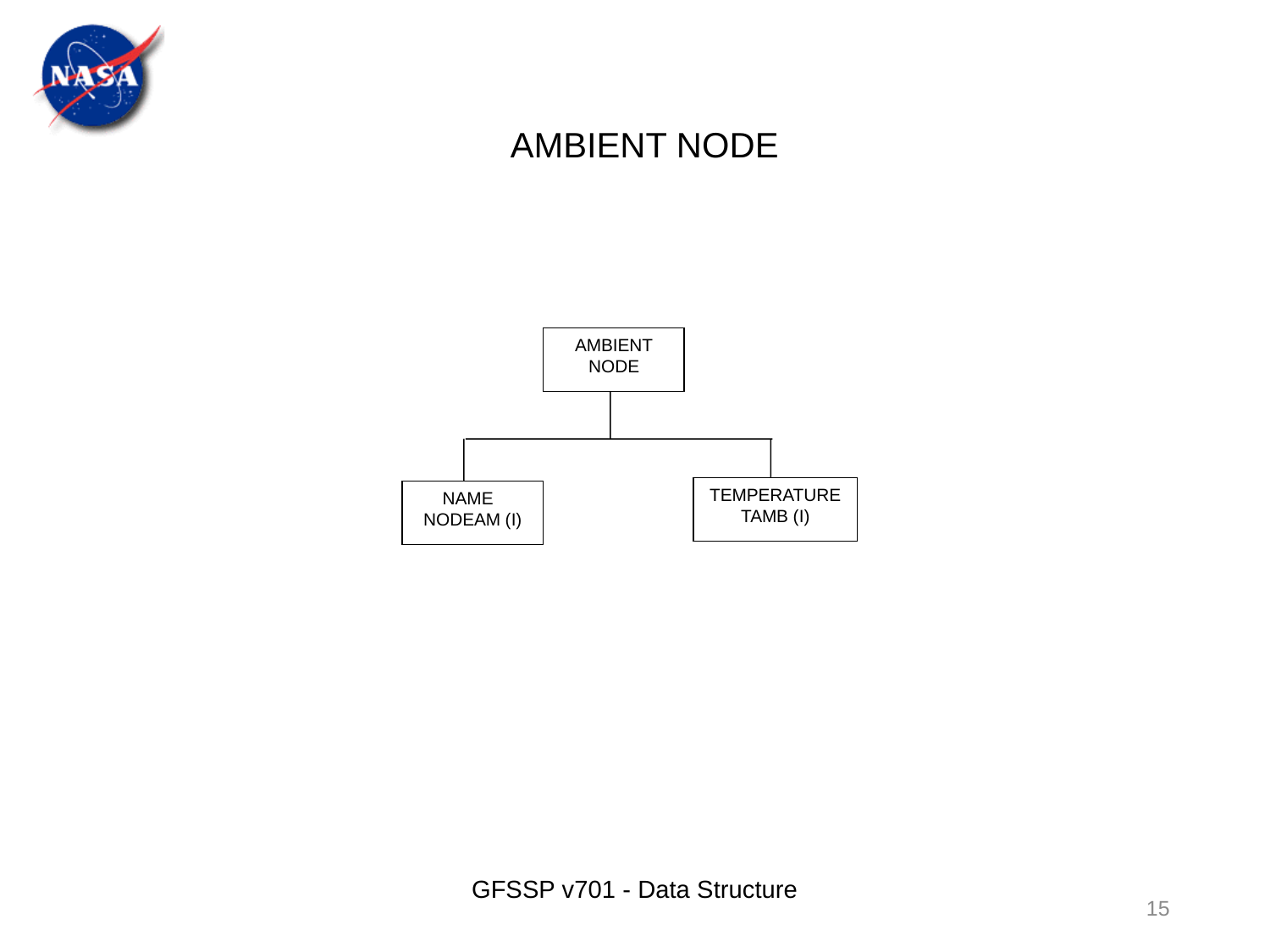

AMBIENT NODE

AMBIENT NODE

TEMPERATURE TAMB (I)
NAME   NODEAM (I)

GFSSP v701 - Data Structure
15